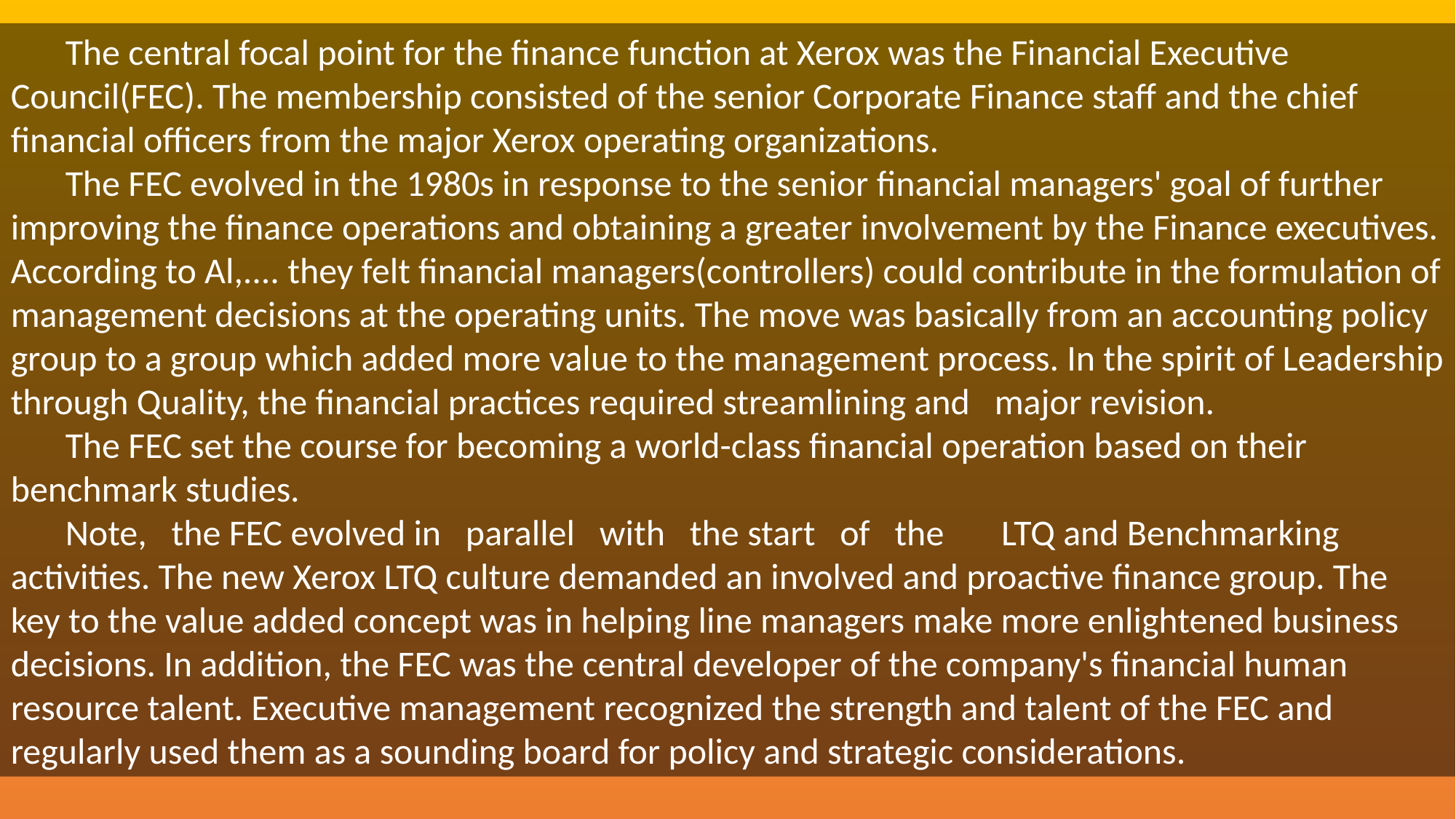

The central focal point for the finance function at Xerox was the Financial Executive Council(FEC). The membership consisted of the senior Corporate Finance staff and the chief financial officers from the major Xerox operating organizations.
The FEC evolved in the 1980s in response to the senior financial managers' goal of further improving the finance operations and obtaining a greater involvement by the Finance executives. According to Al,.... they felt financial managers(controllers) could contribute in the formulation of management decisions at the operating units. The move was basically from an accounting policy group to a group which added more value to the management process. In the spirit of Leadership through Quality, the financial practices required streamlining and   major revision.
The FEC set the course for becoming a world-class financial operation based on their benchmark studies.
Note,   the	FEC evolved in   parallel   with   the start   of   the	 LTQ and Benchmarking activities. The new Xerox LTQ culture demanded an involved and proactive finance group. The key to the value added concept was in helping line managers make more enlightened business decisions. In addition, the FEC was the central developer of the company's financial human resource talent. Executive management recognized the strength and talent of the FEC and regularly used them as a sounding board for policy and strategic considerations.